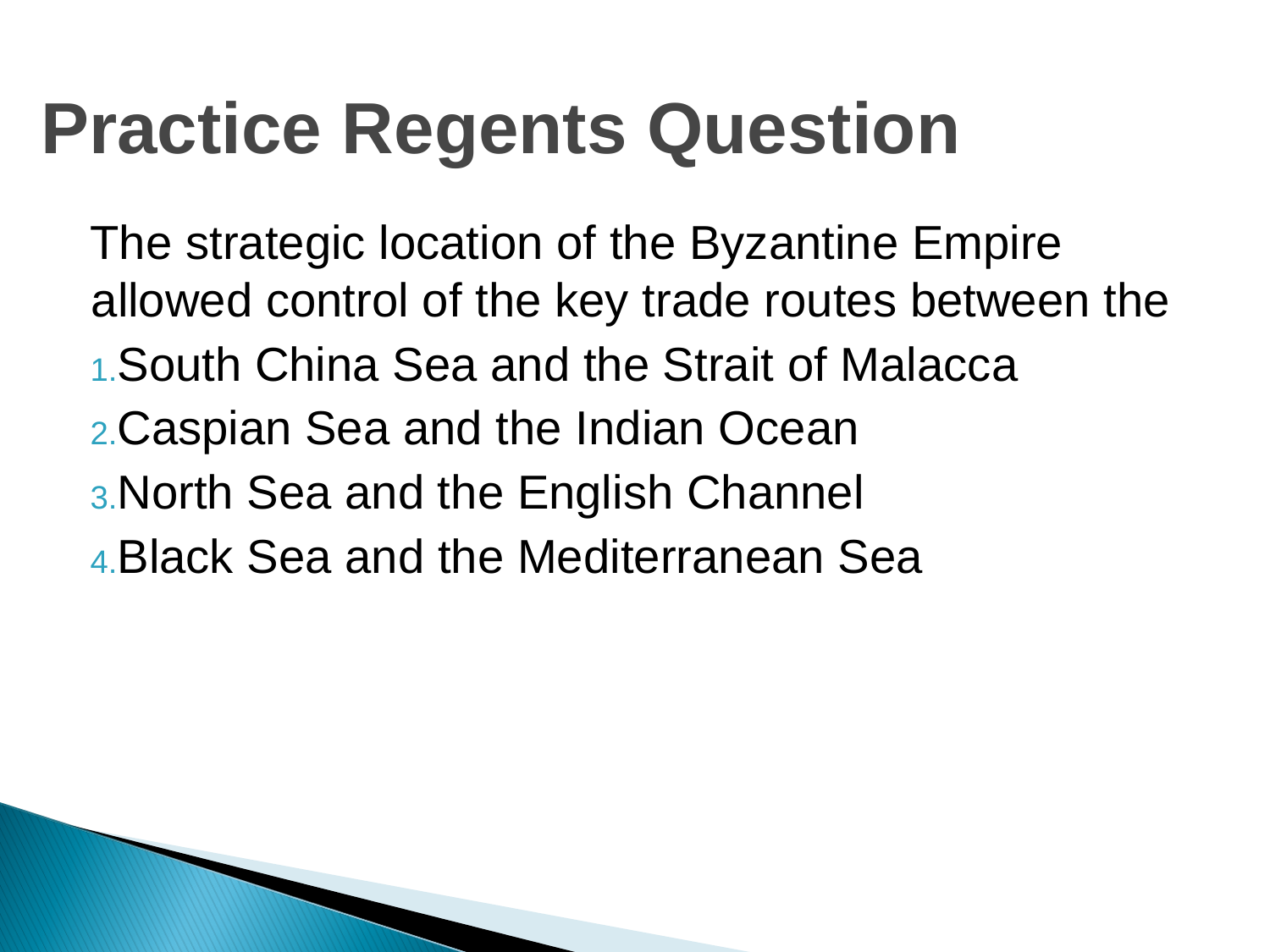

# Practice Regents Question
The strategic location of the Byzantine Empire allowed control of the key trade routes between the
South China Sea and the Strait of Malacca
Caspian Sea and the Indian Ocean
North Sea and the English Channel
Black Sea and the Mediterranean Sea